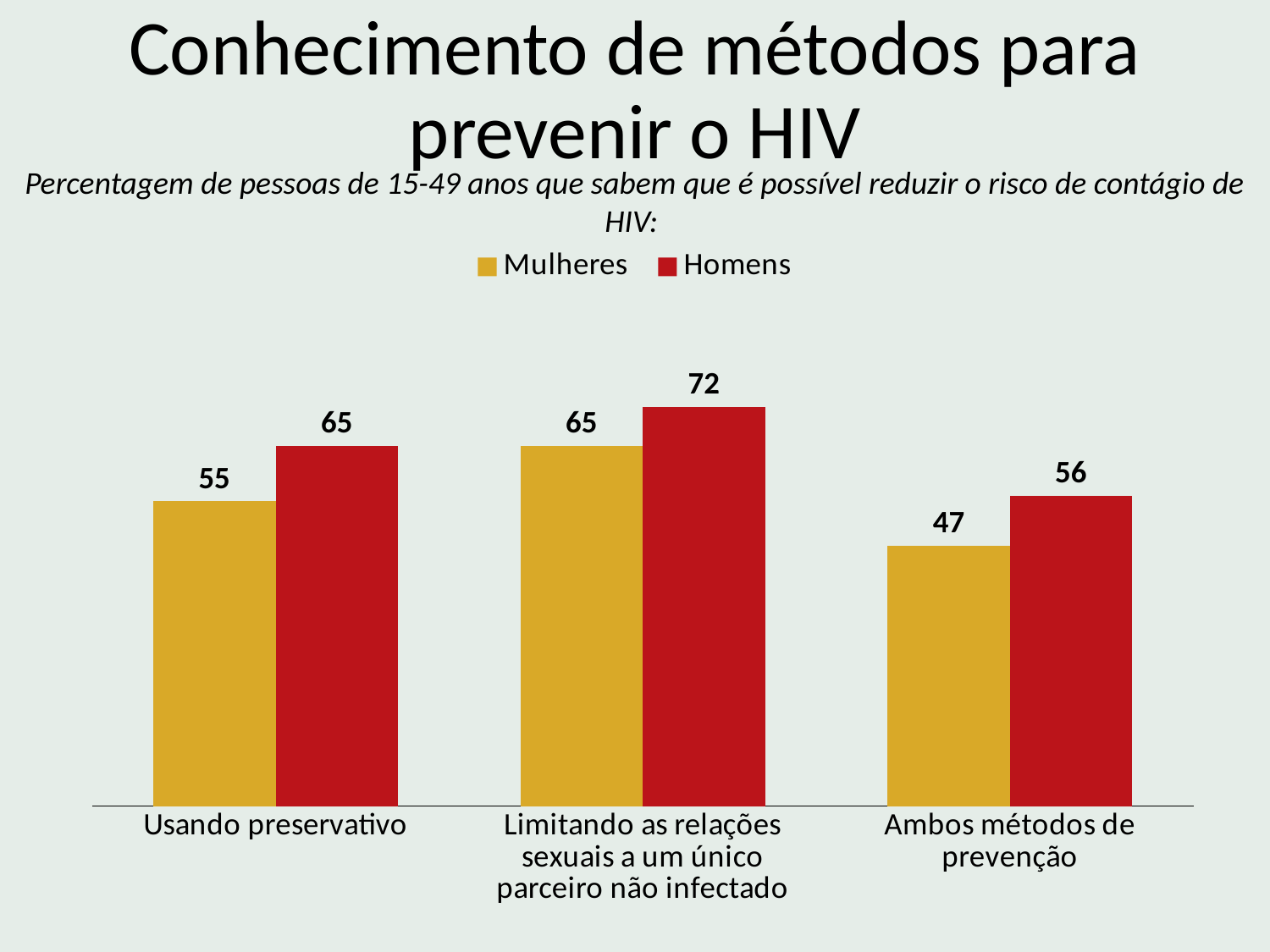

Conhecimento de métodos para prevenir o HIV
Percentagem de pessoas de 15-49 anos que sabem que é possível reduzir o risco de contágio de HIV:

### Chart

| Category | Mulheres | Homens |
|---|---|---|
| Usando preservativo | 55.0 | 65.0 |
| Limitando as relações sexuais a um único parceiro não infectado | 65.0 | 72.0 |
| Ambos métodos de prevenção | 47.0 | 56.0 |